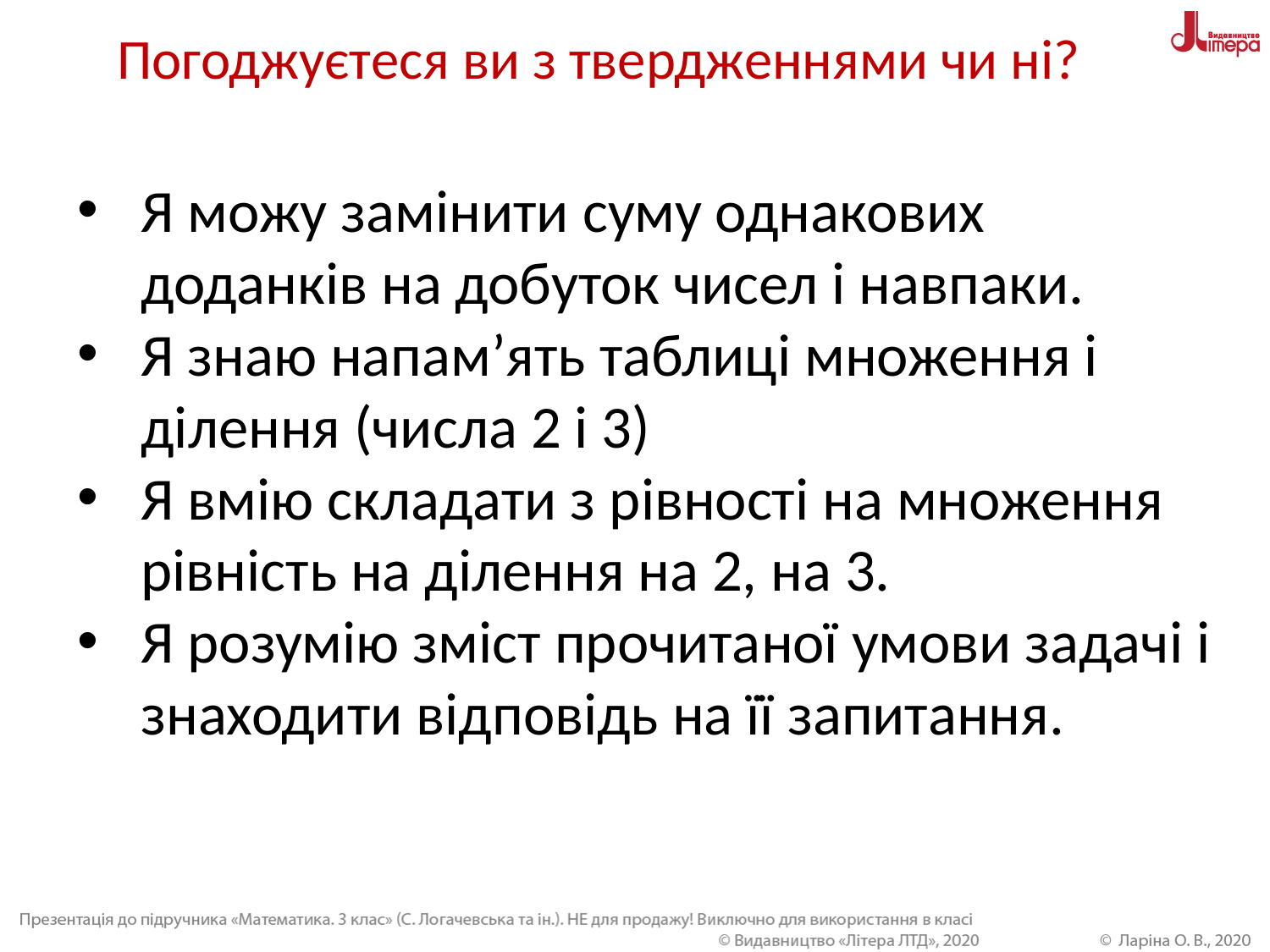

Погоджуєтеся ви з твердженнями чи ні?
Я можу замінити суму однакових доданків на добуток чисел і навпаки.
Я знаю напам’ять таблиці множення і ділення (числа 2 і 3)
Я вмію складати з рівності на множення рівність на ділення на 2, на 3.
Я розумію зміст прочитаної умови задачі і знаходити відповідь на її запитання.